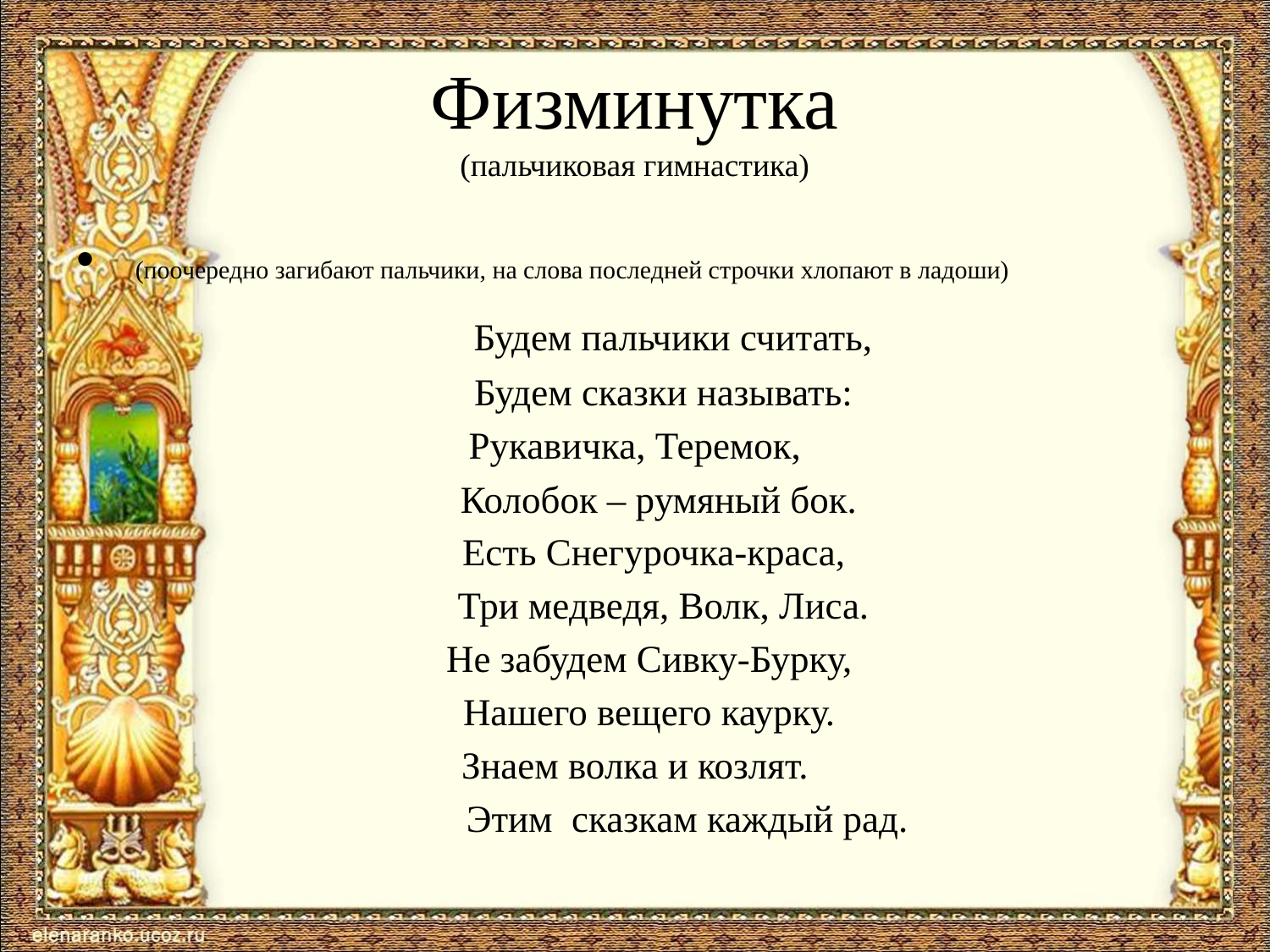

# Физминутка (пальчиковая гимнастика)
 (поочередно загибают пальчики, на слова последней строчки хлопают в ладоши)
      Будем пальчики считать,
      Будем сказки называть:
 Рукавичка, Теремок,
     Колобок – румяный бок.
    Есть Снегурочка-краса,
      Три медведя, Волк, Лиса.
     Не забудем Сивку-Бурку,
   Нашего вещего каурку.
Знаем волка и козлят.
           Этим  сказкам каждый рад.